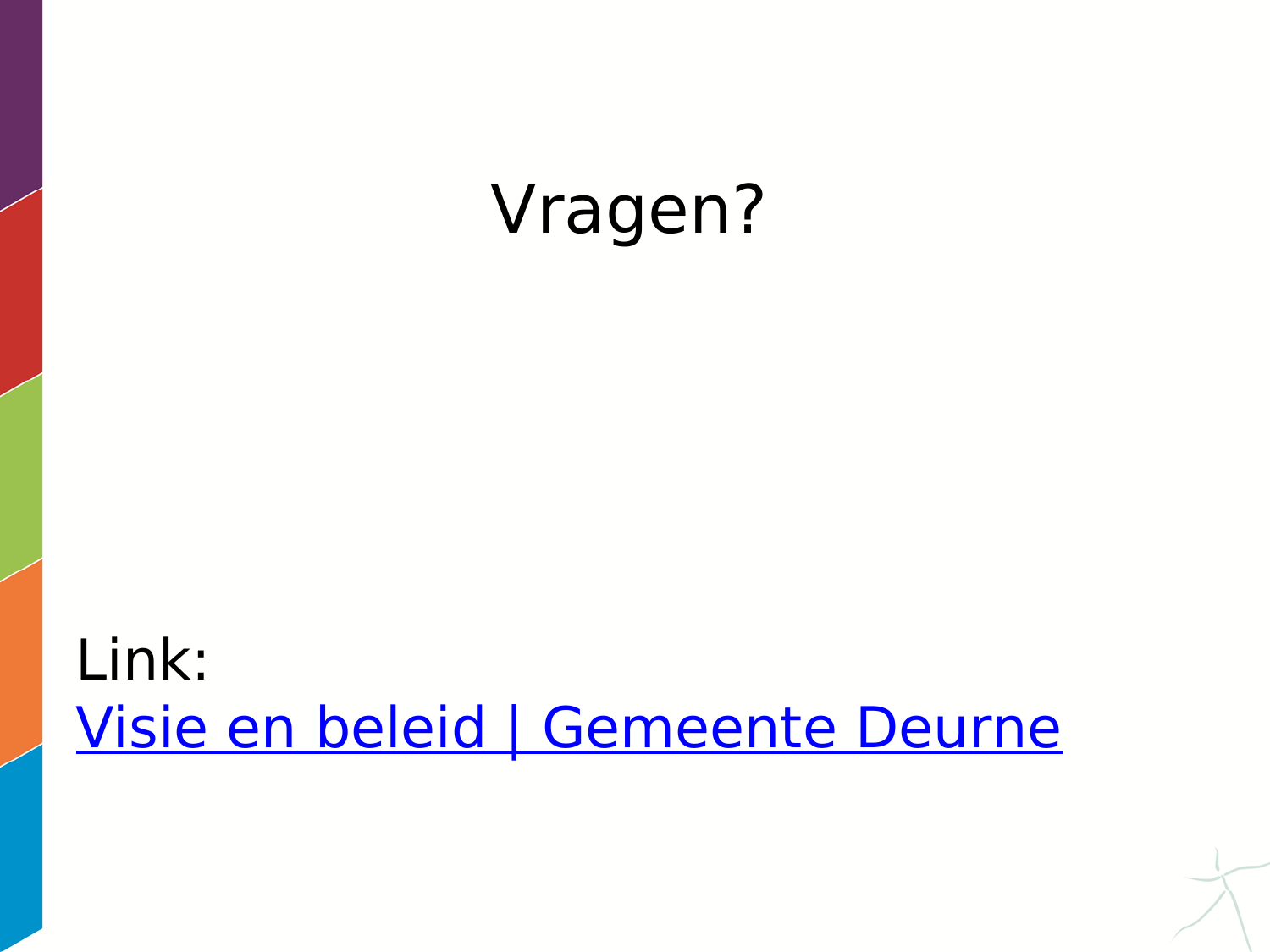

# Vragen?

Link: Visie en beleid | Gemeente Deurne